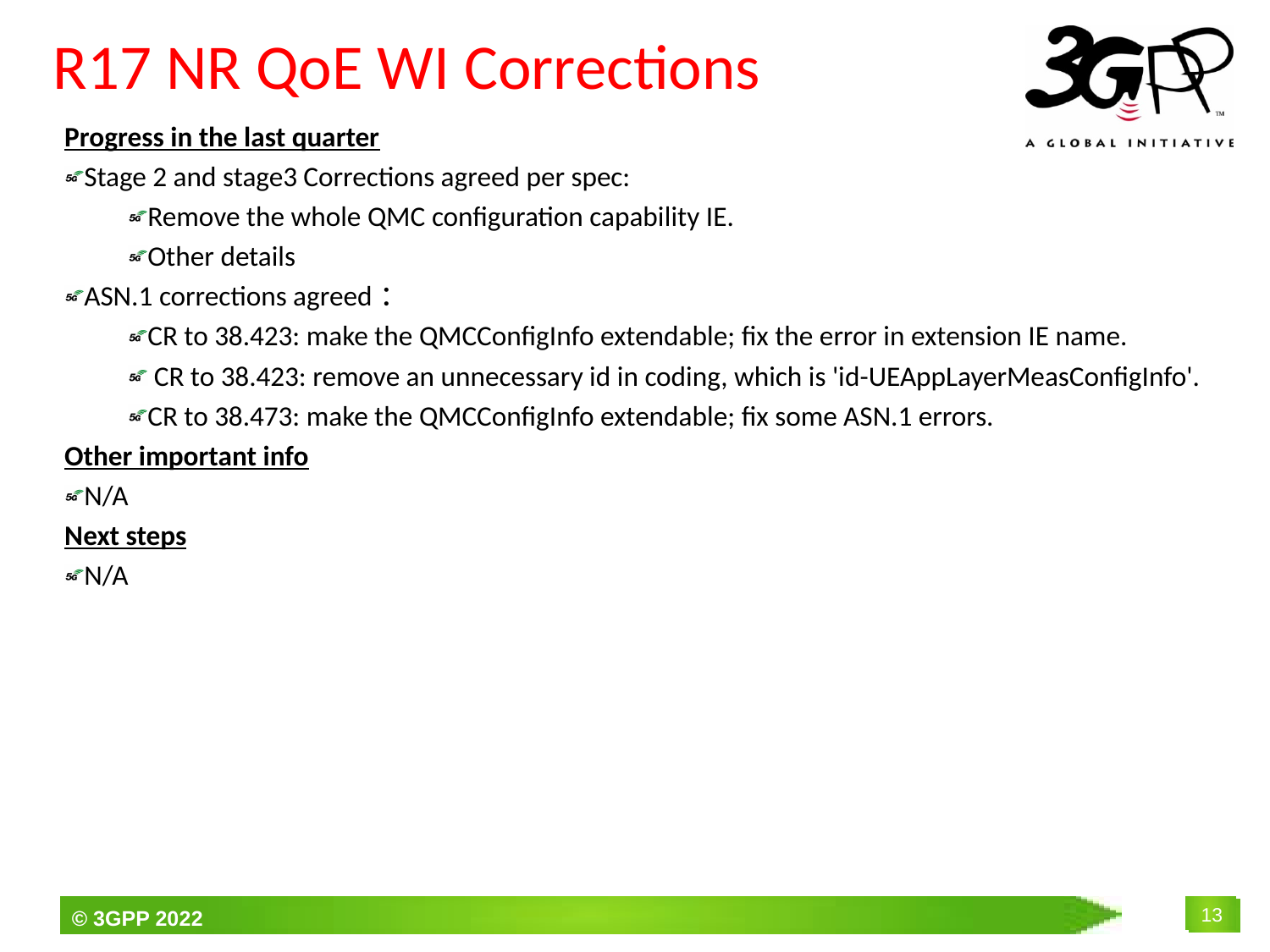

# R17 NR QoE WI Corrections
Progress in the last quarter
Stage 2 and stage3 Corrections agreed per spec:
Remove the whole QMC configuration capability IE.
Other details
ASN.1 corrections agreed：
CR to 38.423: make the QMCConfigInfo extendable; fix the error in extension IE name.
 CR to 38.423: remove an unnecessary id in coding, which is 'id-UEAppLayerMeasConfigInfo'.
CR to 38.473: make the QMCConfigInfo extendable; fix some ASN.1 errors.
Other important info
N/A
Next steps
N/A

13